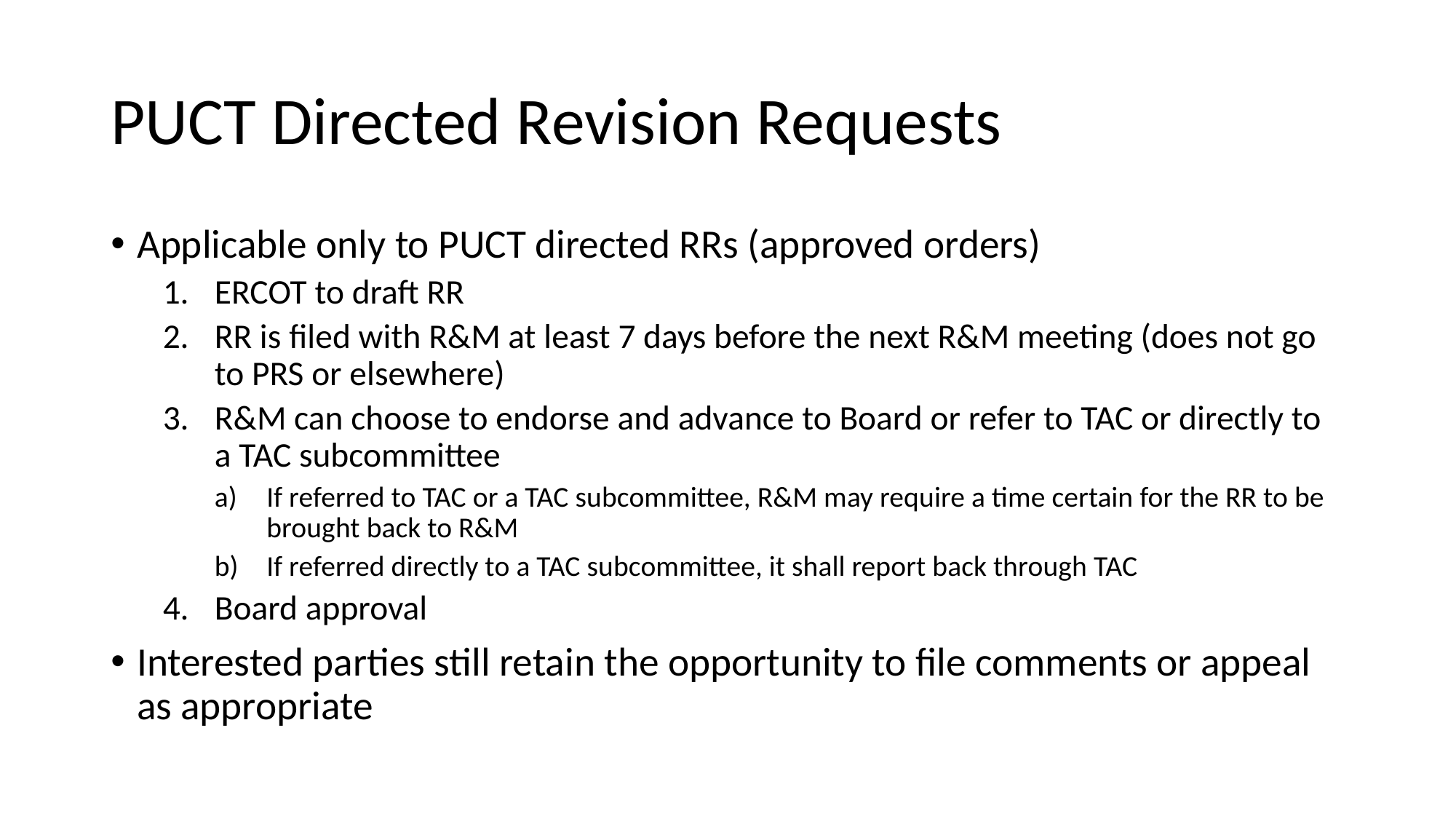

# PUCT Directed Revision Requests
Applicable only to PUCT directed RRs (approved orders)
ERCOT to draft RR
RR is filed with R&M at least 7 days before the next R&M meeting (does not go to PRS or elsewhere)
R&M can choose to endorse and advance to Board or refer to TAC or directly to a TAC subcommittee
If referred to TAC or a TAC subcommittee, R&M may require a time certain for the RR to be brought back to R&M
If referred directly to a TAC subcommittee, it shall report back through TAC
Board approval
Interested parties still retain the opportunity to file comments or appeal as appropriate